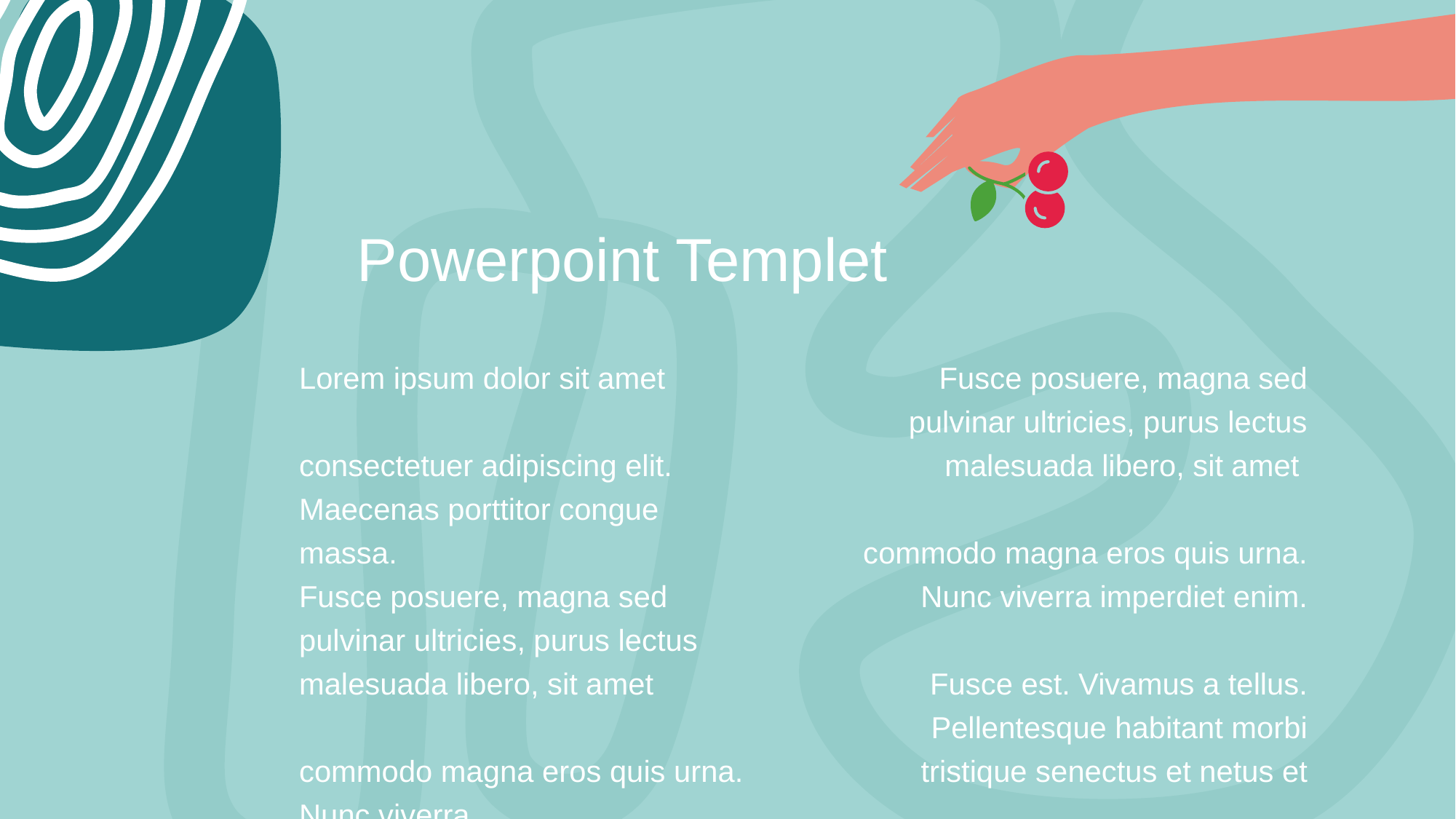

Powerpoint Templet
Lorem ipsum dolor sit amet

consectetuer adipiscing elit. Maecenas porttitor congue massa.
Fusce posuere, magna sed pulvinar ultricies, purus lectus malesuada libero, sit amet

commodo magna eros quis urna. Nunc viverra
Fusce posuere, magna sed pulvinar ultricies, purus lectus malesuada libero, sit amet

commodo magna eros quis urna. Nunc viverra imperdiet enim.

Fusce est. Vivamus a tellus. Pellentesque habitant morbi tristique senectus et netus et